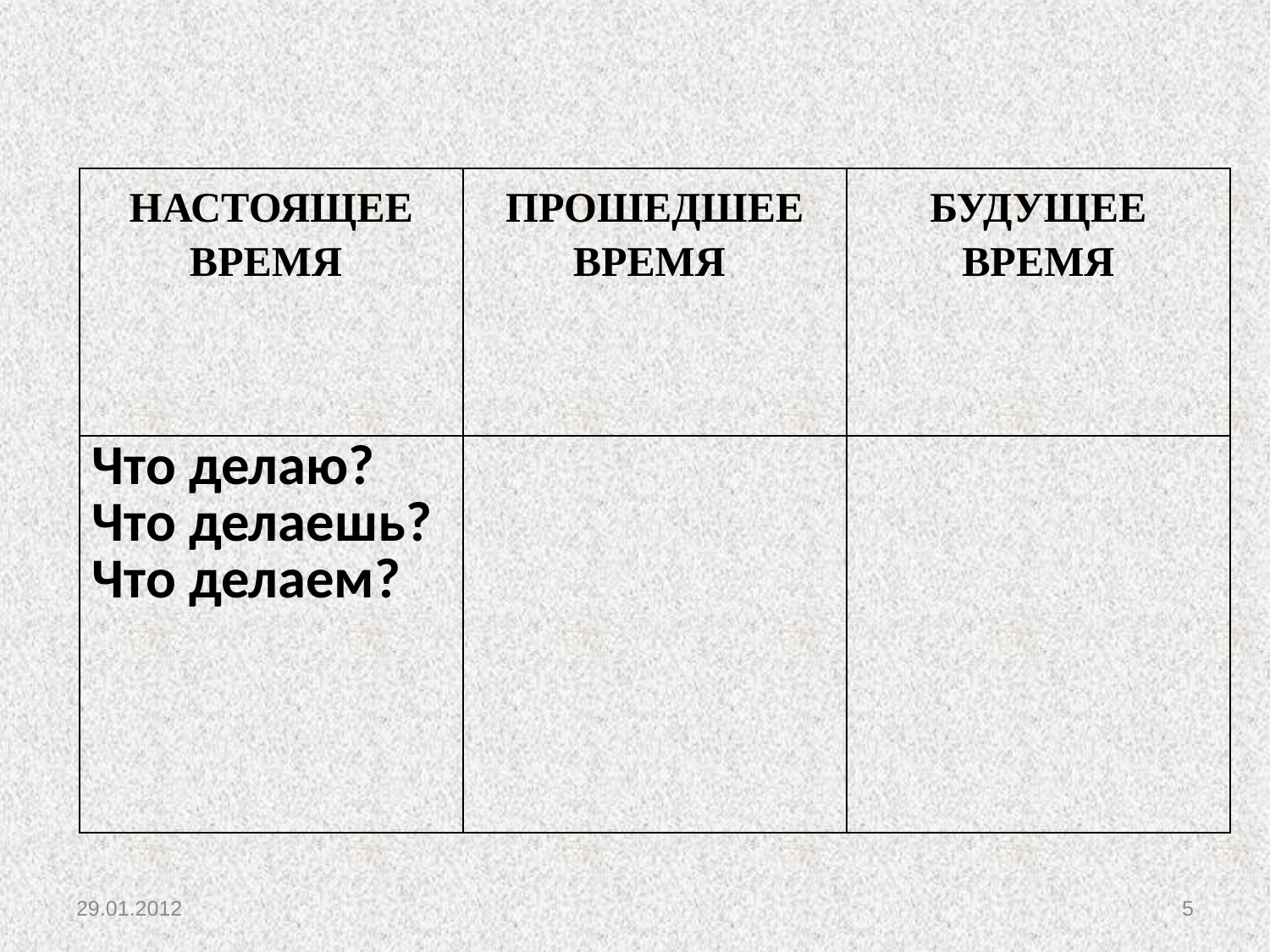

#

| НАСТОЯЩЕЕ ВРЕМЯ | ПРОШЕДШЕЕ ВРЕМЯ | БУДУЩЕЕ ВРЕМЯ |
| --- | --- | --- |
| Что делаю? Что делаешь? Что делаем? |  |  |
29.01.2012
5